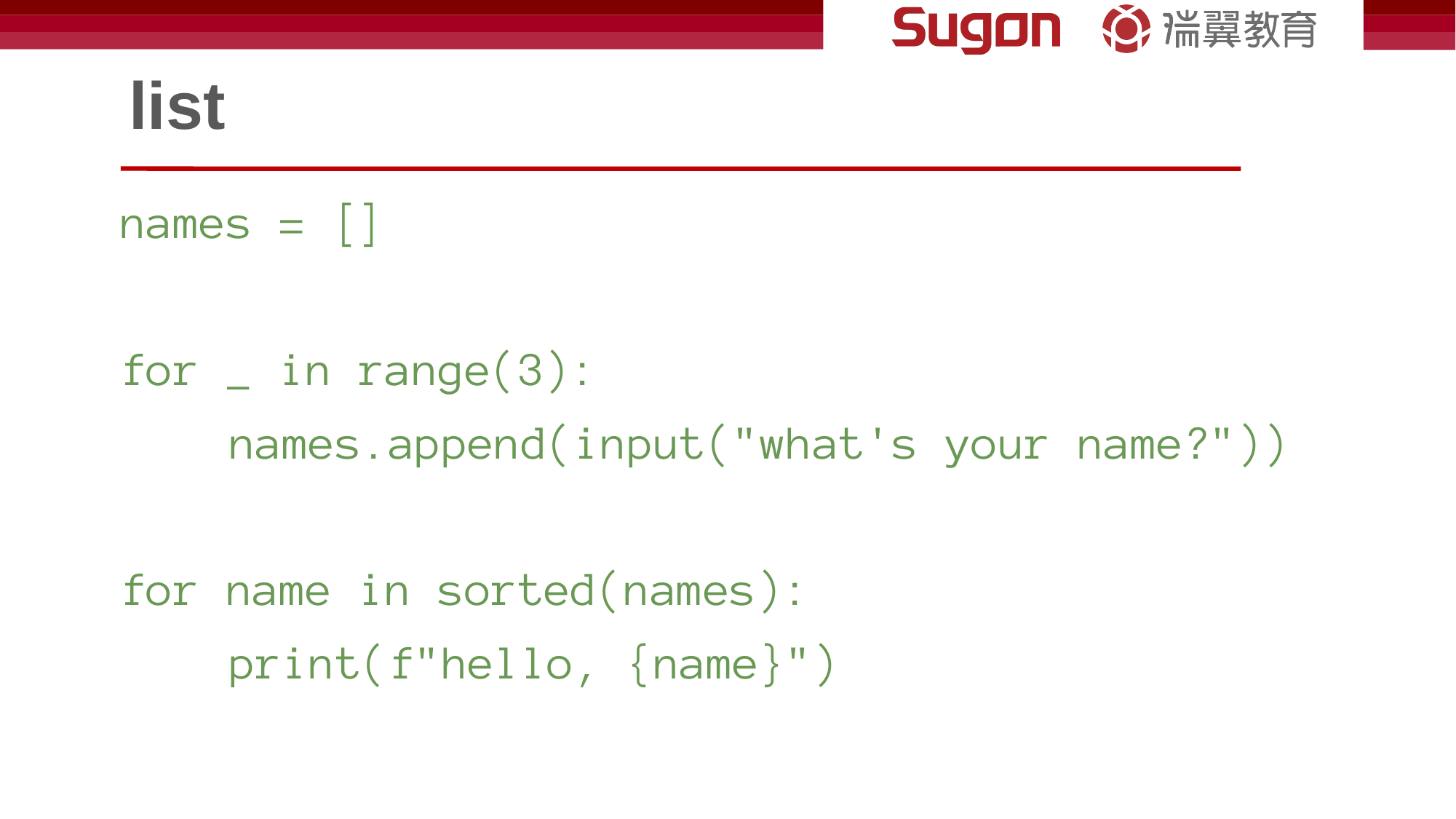

# list
names = []

for _ in range(3):
	names.append(input("what's your name?"))

for name in sorted(names):
	print(f"hello, {name}")